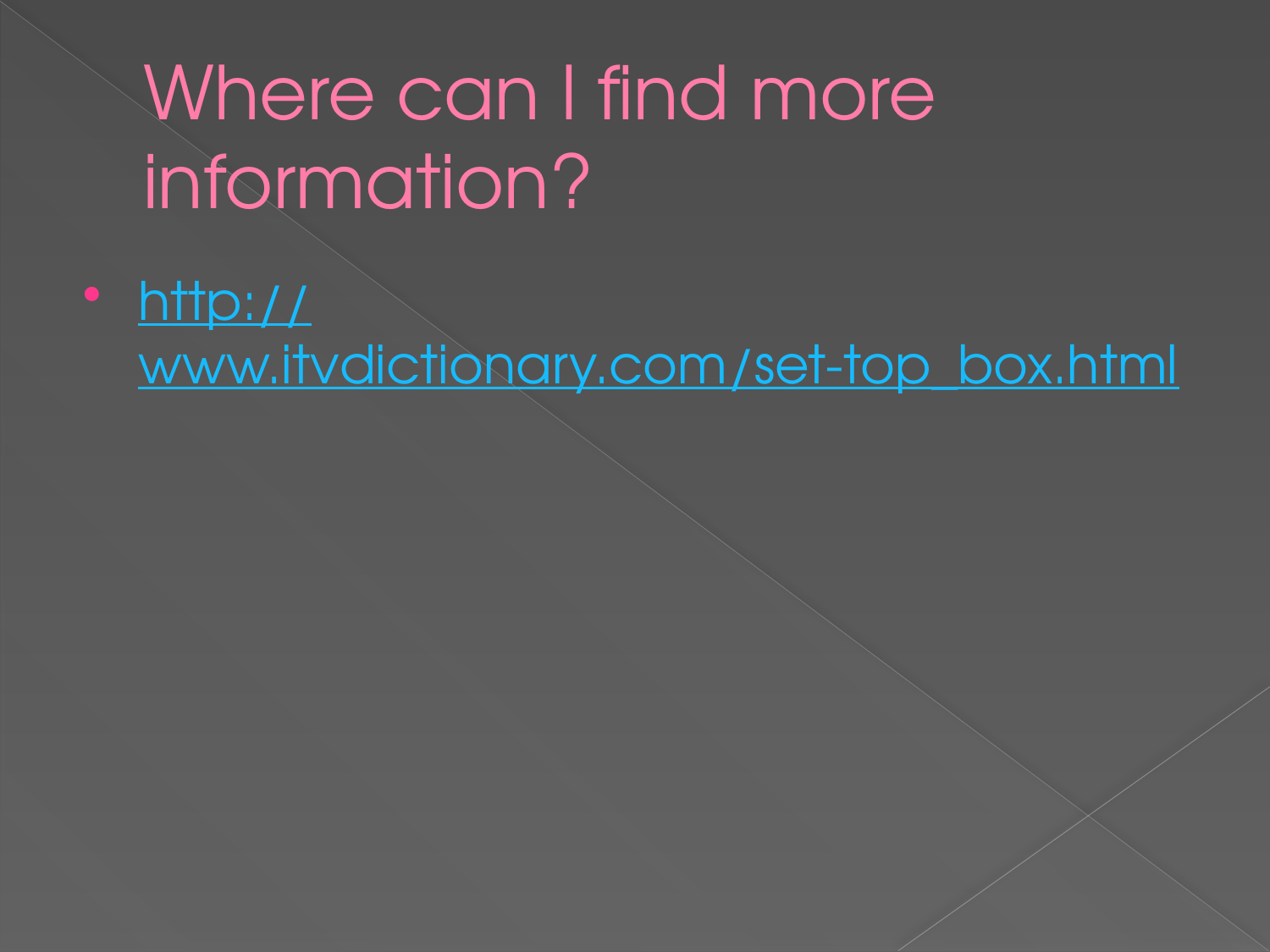

# Where can I find more information?
http://www.itvdictionary.com/set-top_box.html